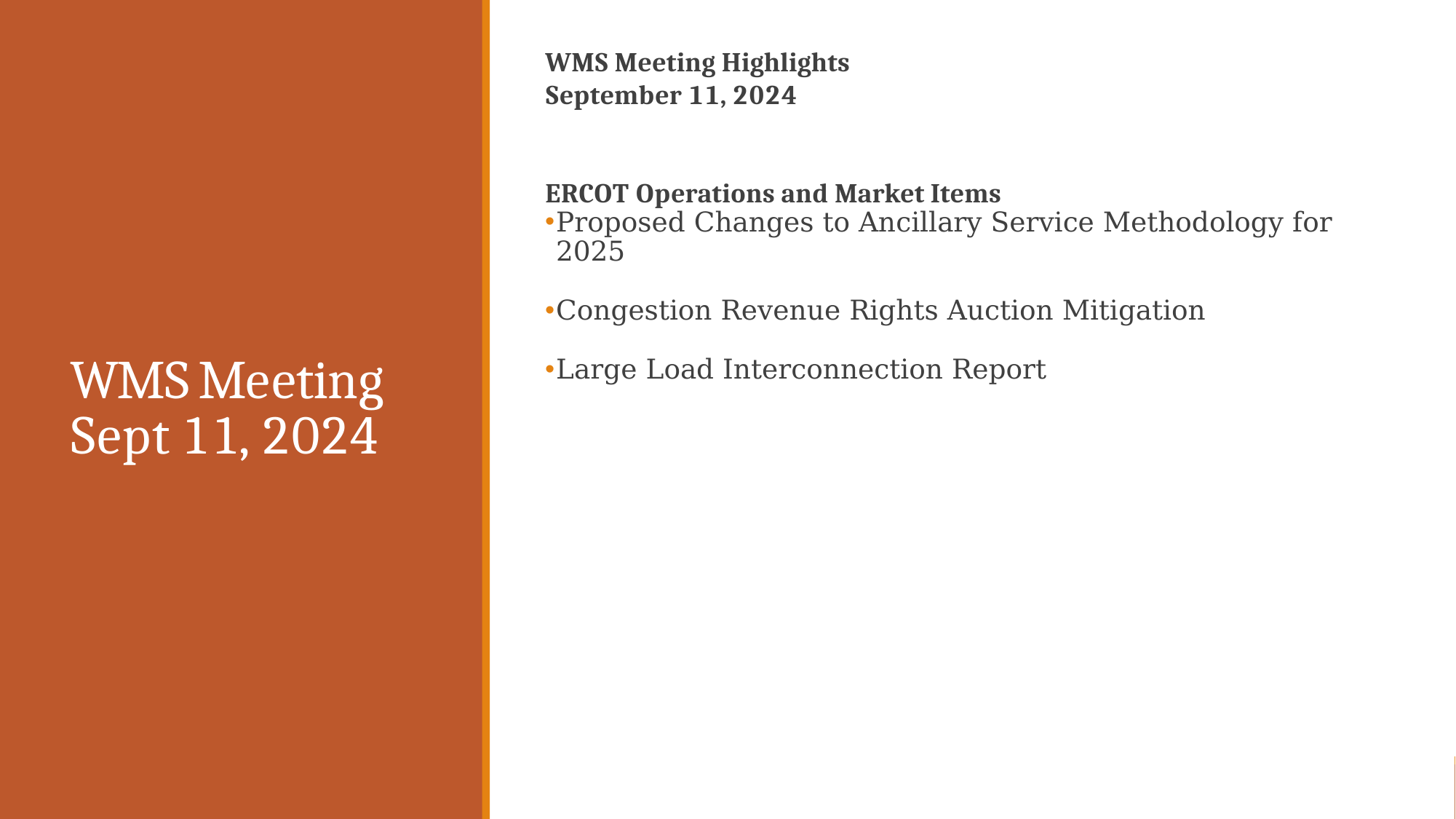

WMS Meeting Highlights
September 11, 2024

ERCOT Operations and Market Items
Proposed Changes to Ancillary Service Methodology for 2025

Congestion Revenue Rights Auction Mitigation

Large Load Interconnection Report

# WMS Meeting  Sept 11, 2024